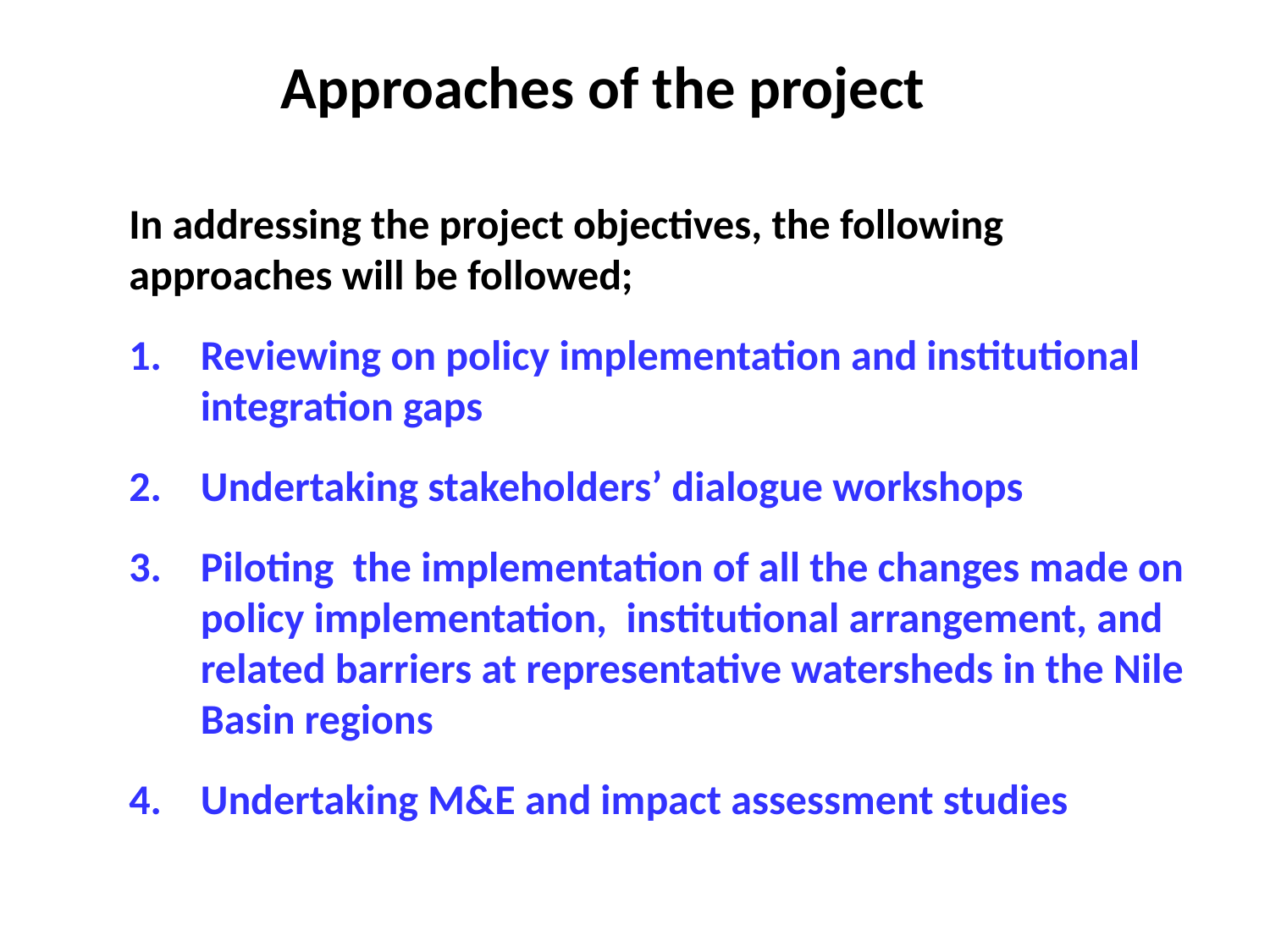

# Approaches of the project
In addressing the project objectives, the following approaches will be followed;
Reviewing on policy implementation and institutional integration gaps
Undertaking stakeholders’ dialogue workshops
Piloting  the implementation of all the changes made on policy implementation,  institutional arrangement, and related barriers at representative watersheds in the Nile Basin regions
Undertaking M&E and impact assessment studies